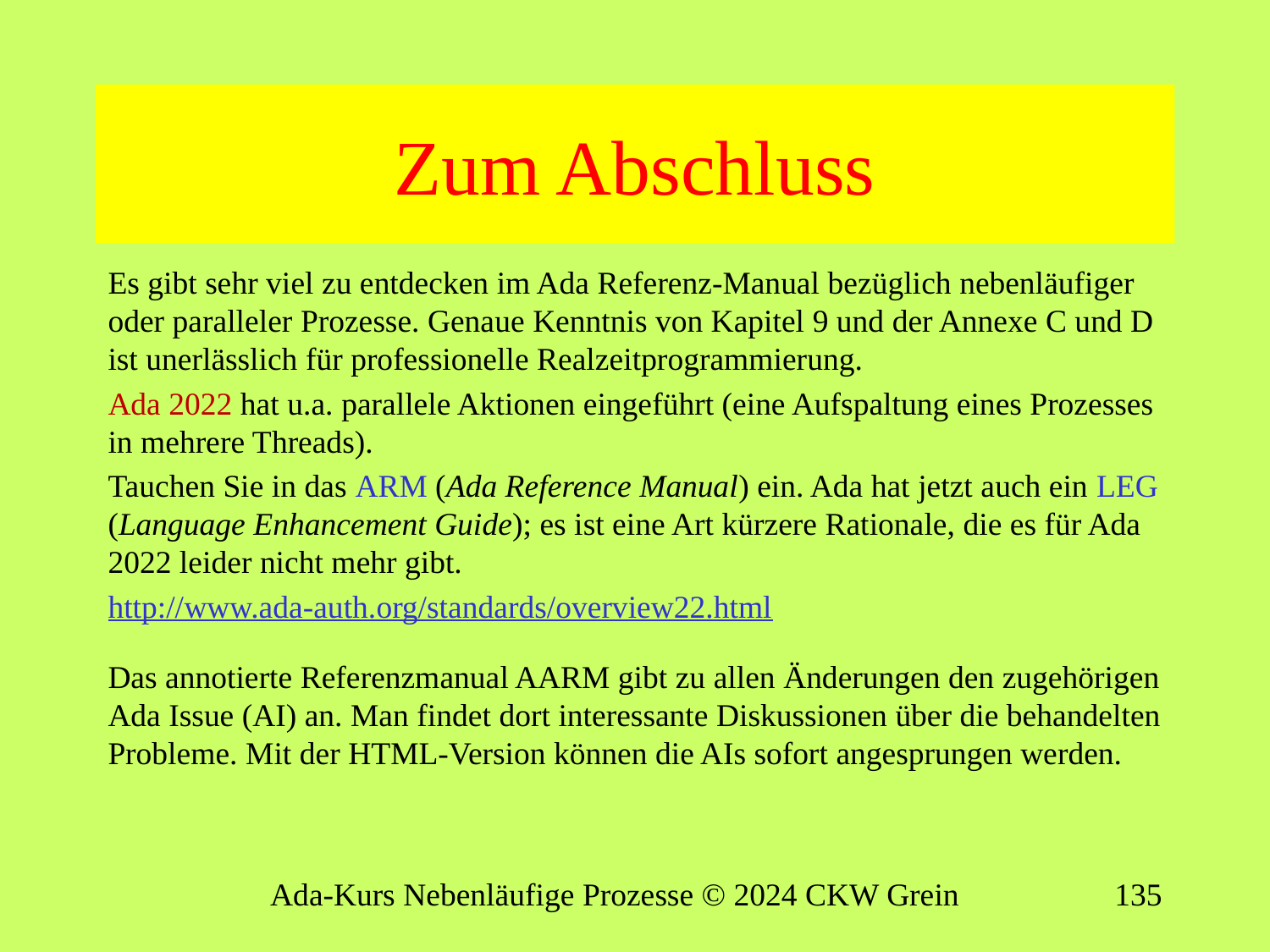

# Zum Abschluss
Es gibt sehr viel zu entdecken im Ada Referenz-Manual bezüglich nebenläufiger oder paralleler Prozesse. Genaue Kenntnis von Kapitel 9 und der Annexe C und D ist unerlässlich für professionelle Realzeitprogrammierung.
Ada 2022 hat u.a. parallele Aktionen eingeführt (eine Aufspaltung eines Prozesses in mehrere Threads).
Tauchen Sie in das ARM (Ada Reference Manual) ein. Ada hat jetzt auch ein LEG (Language Enhancement Guide); es ist eine Art kürzere Rationale, die es für Ada 2022 leider nicht mehr gibt.
http://www.ada-auth.org/standards/overview22.html

Das annotierte Referenzmanual AARM gibt zu allen Änderungen den zugehörigen Ada Issue (AI) an. Man findet dort interessante Diskussionen über die behandelten Probleme. Mit der HTML-Version können die AIs sofort angesprungen werden.
Ada-Kurs Nebenläufige Prozesse © 2024 CKW Grein
135